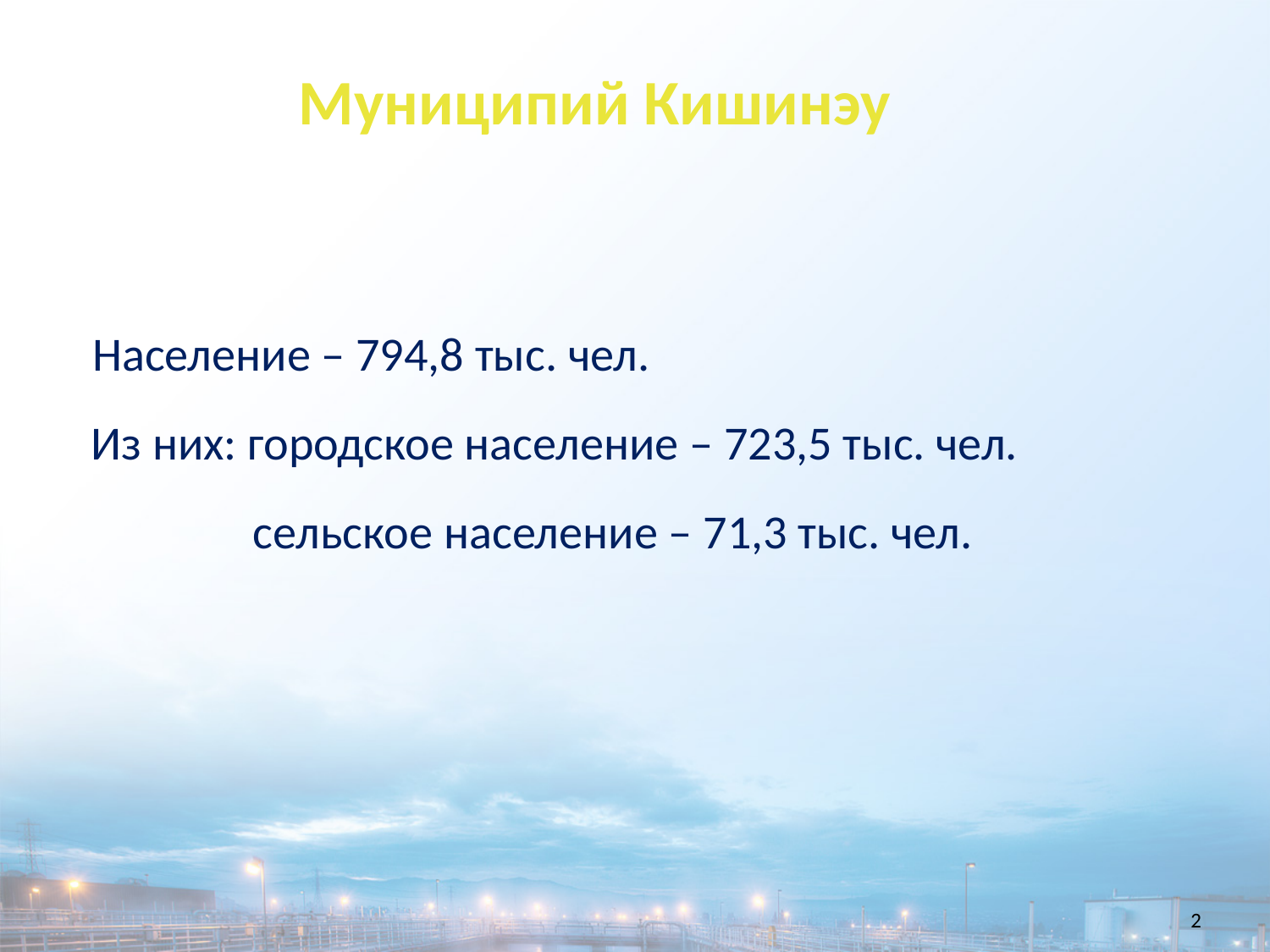

Муниципий Кишинэу
      Население – 794,8 тыс. чел.
Из них: городское население – 723,5 тыс. чел.
               сельское население – 71,3 тыс. чел.
2